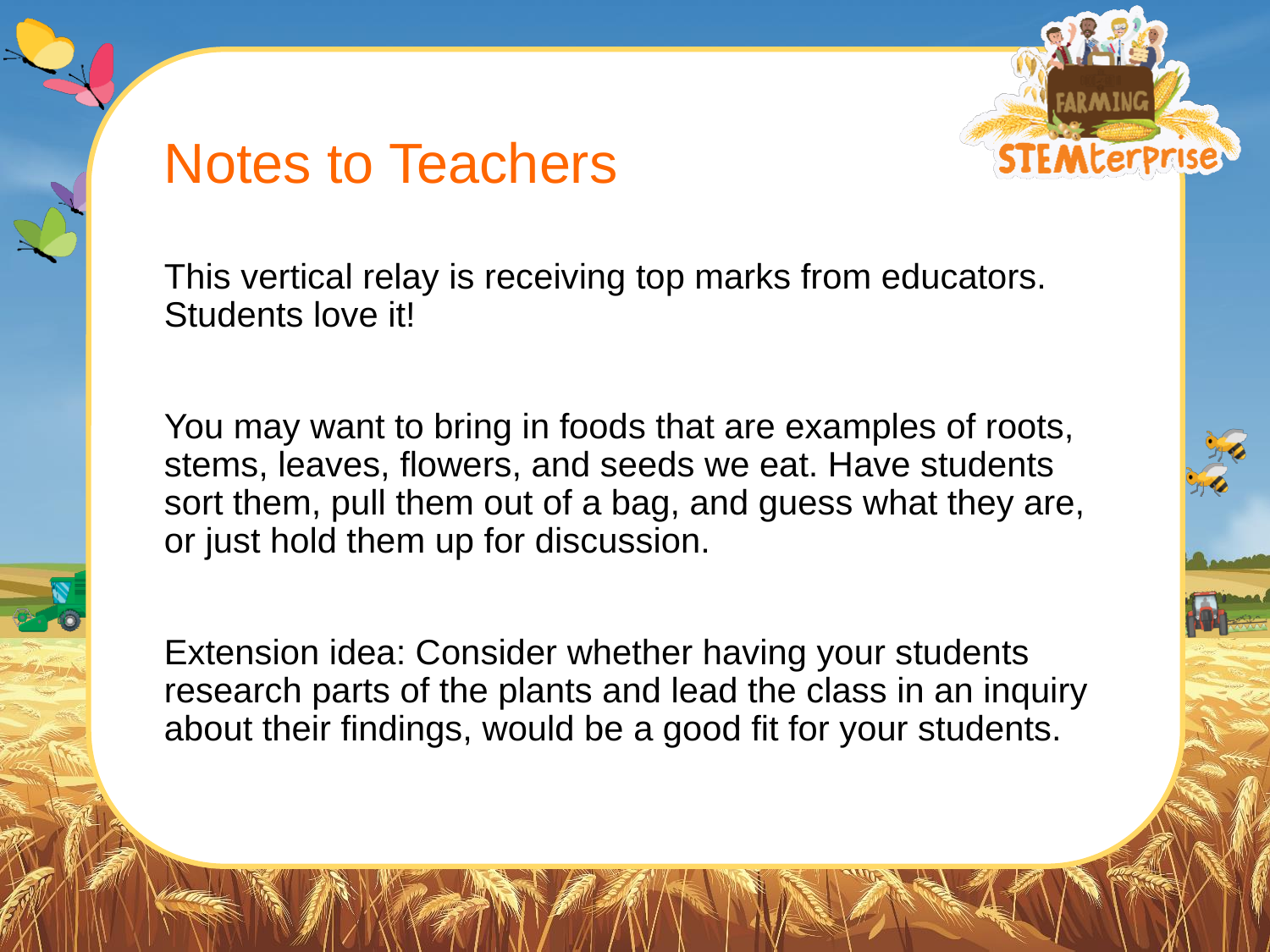

# Notes to Teachers
This vertical relay is receiving top marks from educators.  Students love it!

You may want to bring in foods that are examples of roots, stems, leaves, flowers, and seeds we eat. Have students sort them, pull them out of a bag, and guess what they are, or just hold them up for discussion.

Extension idea: Consider whether having your students research parts of the plants and lead the class in an inquiry about their findings, would be a good fit for your students.